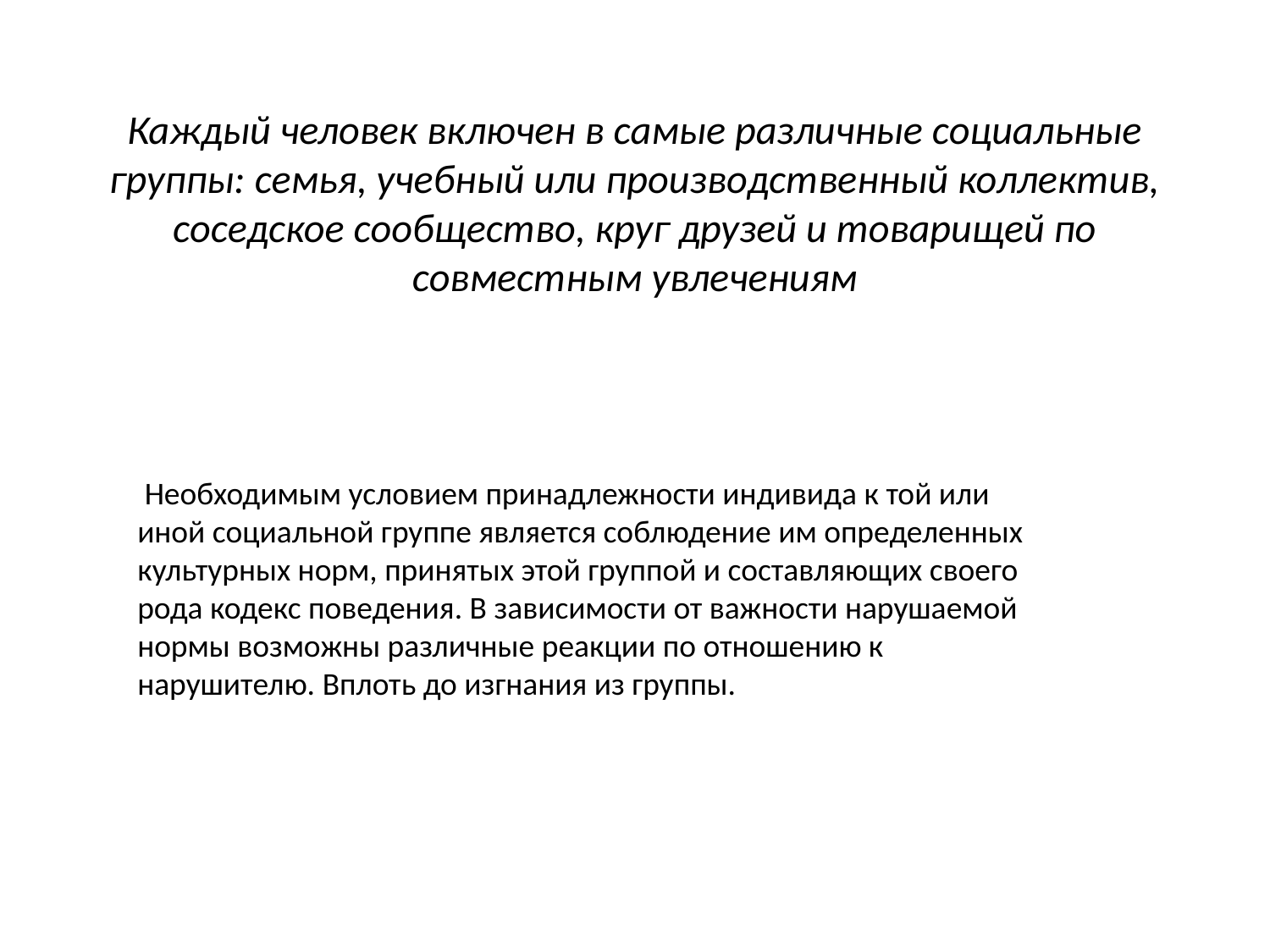

# Каждый человек включен в самые различные социальные группы: семья, учебный или производственный коллектив, соседское сообщество, круг друзей и товарищей по совместным увлечениям

 Необходимым условием принадлежности индивида к той или иной социальной группе является соблюдение им определенных культурных норм, принятых этой группой и составляющих своего рода кодекс поведения. В зависимости от важности нарушаемой нормы возможны различные реакции по отношению к нарушителю. Вплоть до изгнания из группы.